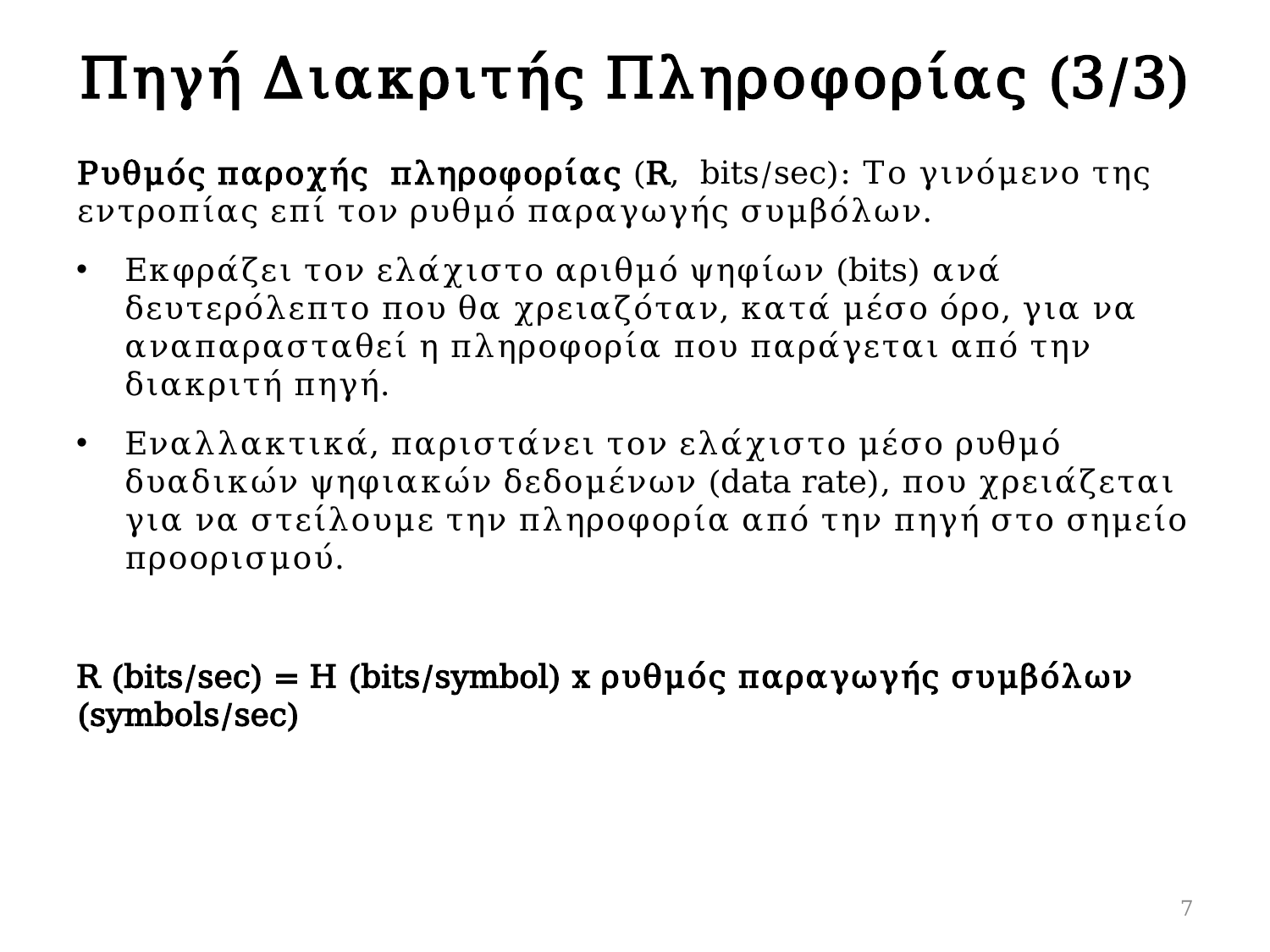

# Πηγή Διακριτής Πληροφορίας (3/3)
Ρυθμός παροχής  πληροφορίας (R,  bits/sec): Το γινόμενο της εντροπίας επί τον ρυθμό παραγωγής συμβόλων.
Εκφράζει τον ελάχιστο αριθμό ψηφίων (bits) ανά δευτερόλεπτο που θα χρειαζόταν, κατά μέσο όρο, για να αναπαρασταθεί η πληροφορία που παράγεται από την διακριτή πηγή.
Εναλλακτικά, παριστάνει τον ελάχιστο μέσο ρυθμό δυαδικών ψηφιακών δεδομένων (data rate), που χρειάζεται για να στείλουμε την πληροφορία από την πηγή στο σημείο προορισμού.

R (bits/sec) = H (bits/symbol) x ρυθμός παραγωγής συμβόλων (symbols/sec)
7